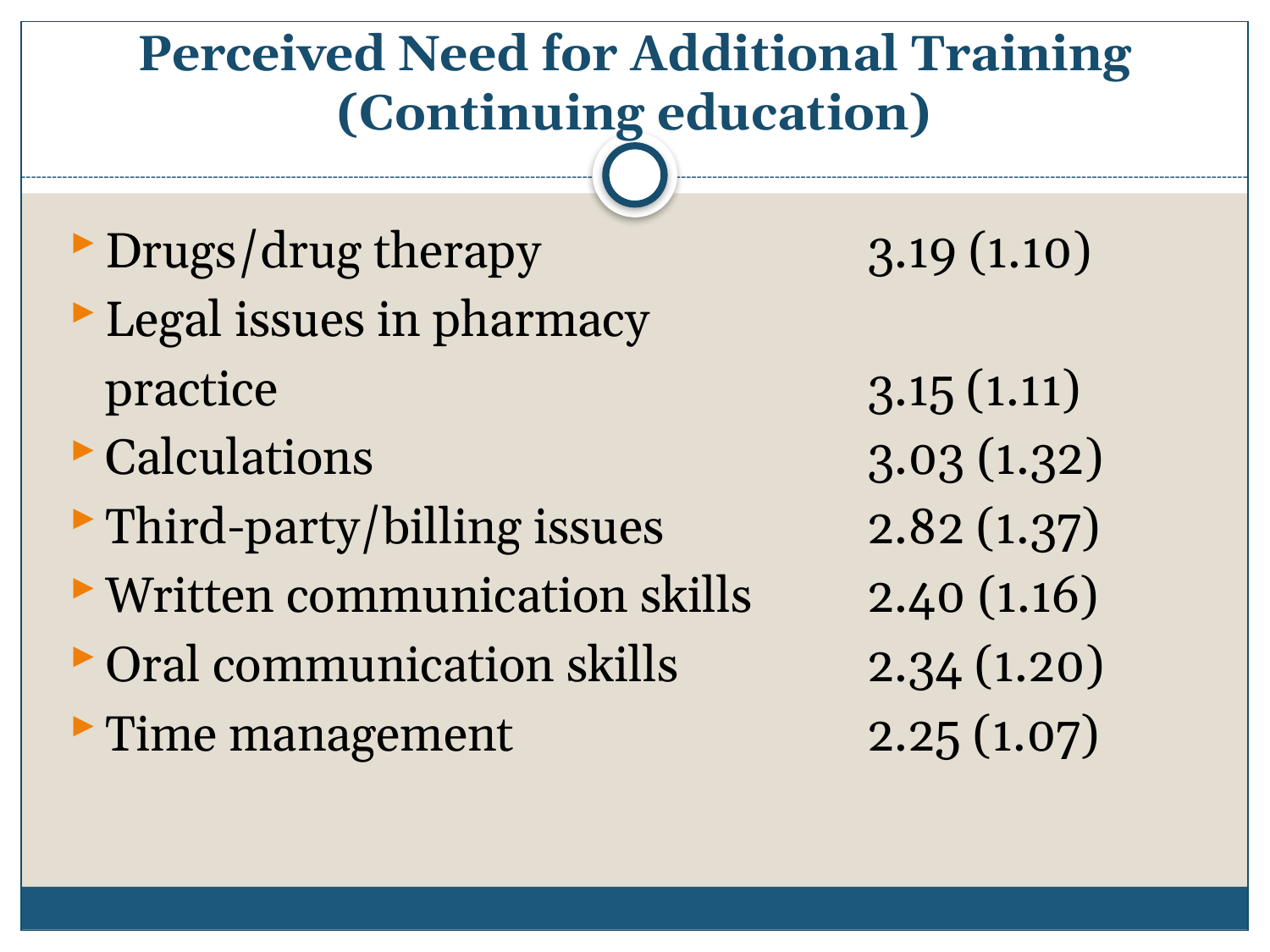

# Perceived Need for Additional Training (Continuing education)
Drugs/drug therapy			3.19 (1.10)
Legal issues in pharmacy
   practice					3.15 (1.11)
Calculations 				3.03 (1.32)
Third-party/billing issues		2.82 (1.37)
Written communication skills	2.40 (1.16)
Oral communication skills		2.34 (1.20)
Time management			2.25 (1.07)